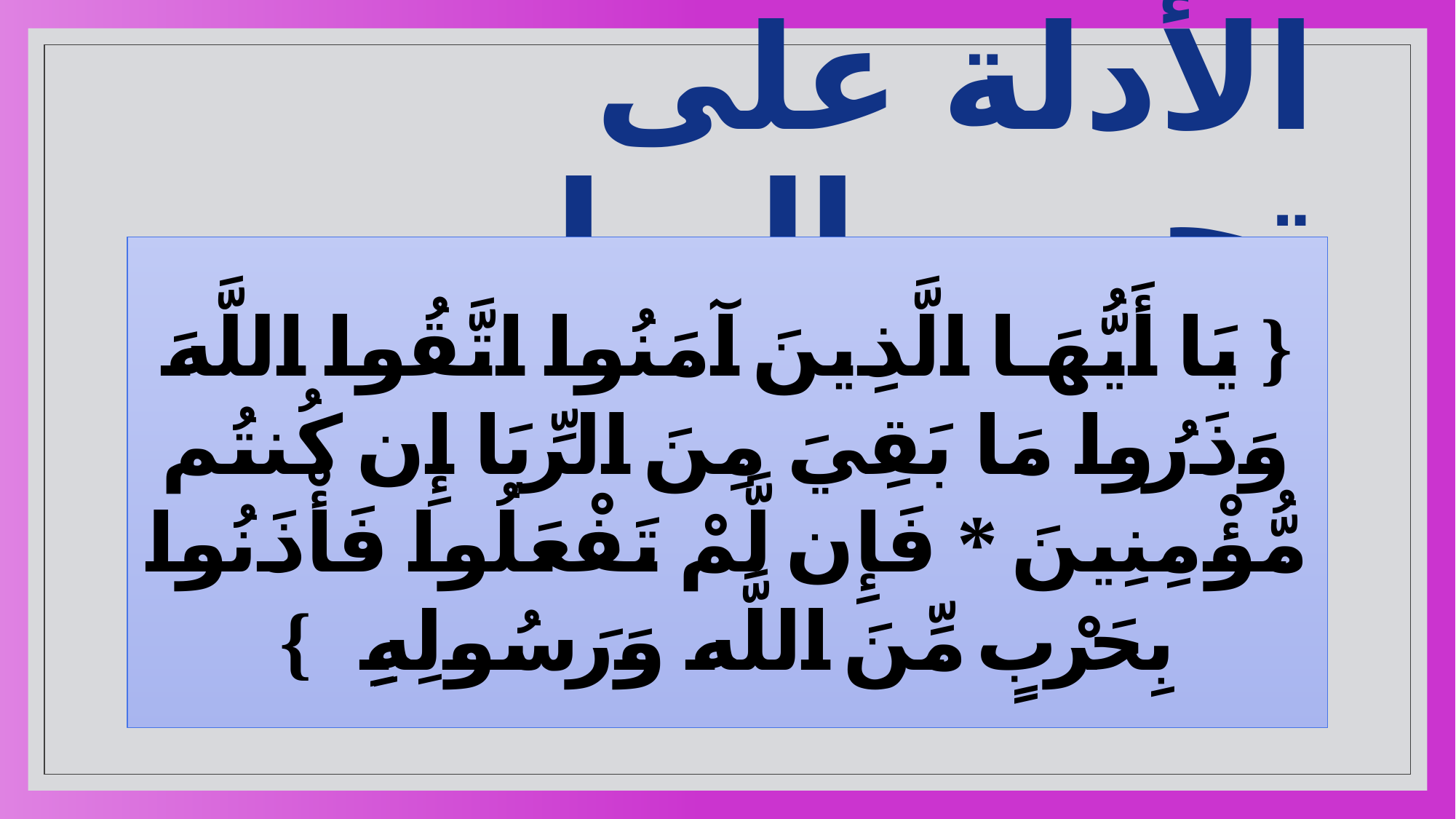

# الأدلة على تحريم الربا

{ يَا أَيُّهَا الَّذِينَ آمَنُوا اتَّقُوا اللَّهَ وَذَرُوا مَا بَقِيَ مِنَ الرِّبَا إِن كُنتُم مُّؤْمِنِينَ * فَإِن لَّمْ تَفْعَلُوا فَأْذَنُوا بِحَرْبٍ مِّنَ اللَّهِ وَرَسُولِهِ ۖ }